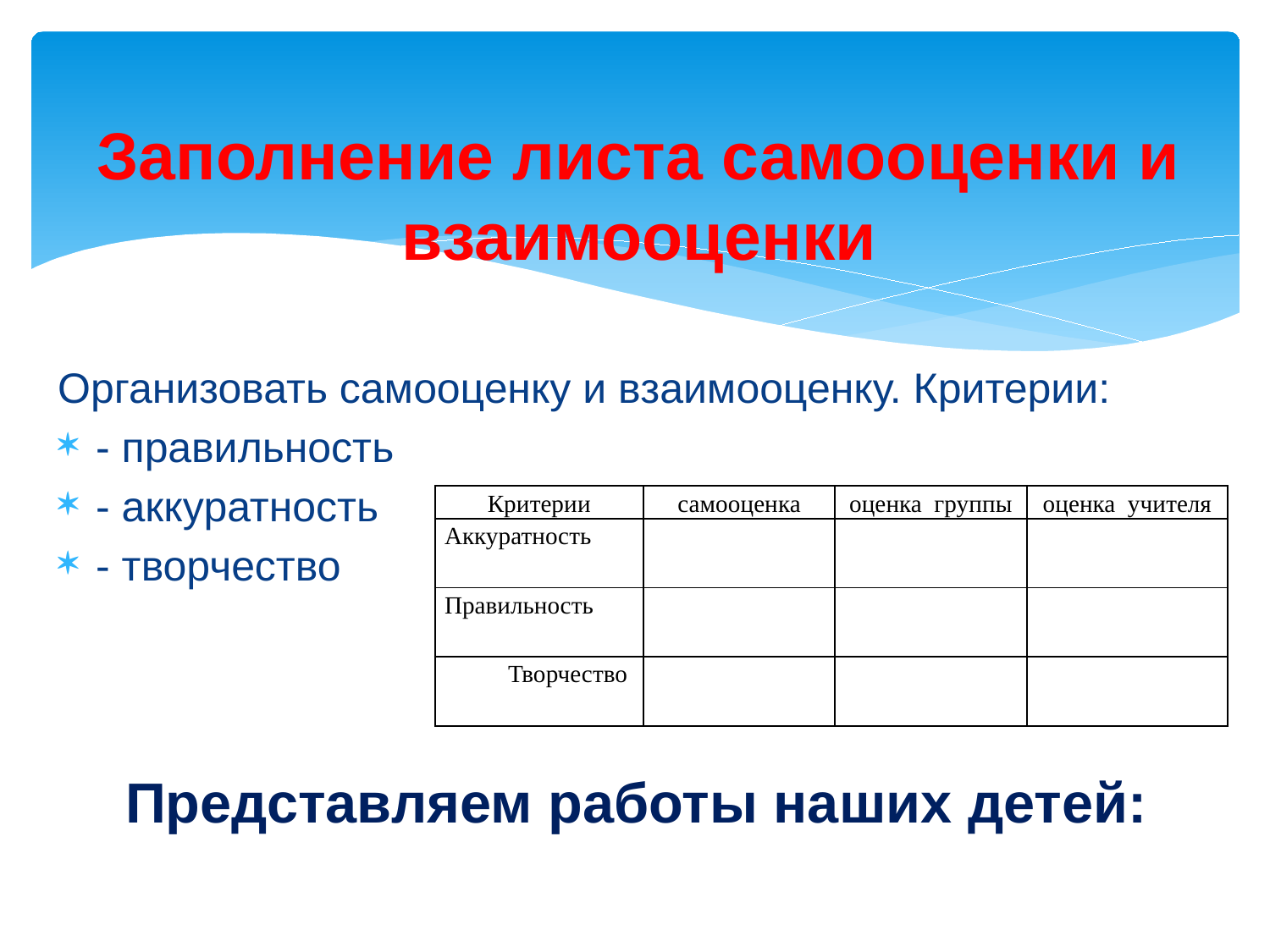

# Заполнение листа самооценки и взаимооценки
Организовать самооценку и взаимооценку. Критерии:
- правильность
- аккуратность
- творчество
| Критерии | самооценка | оценка группы | оценка учителя |
| --- | --- | --- | --- |
| Аккуратность |  |  |  |
| Правильность |  |  |  |
| Творчество |  |  |  |
Представляем работы наших детей: